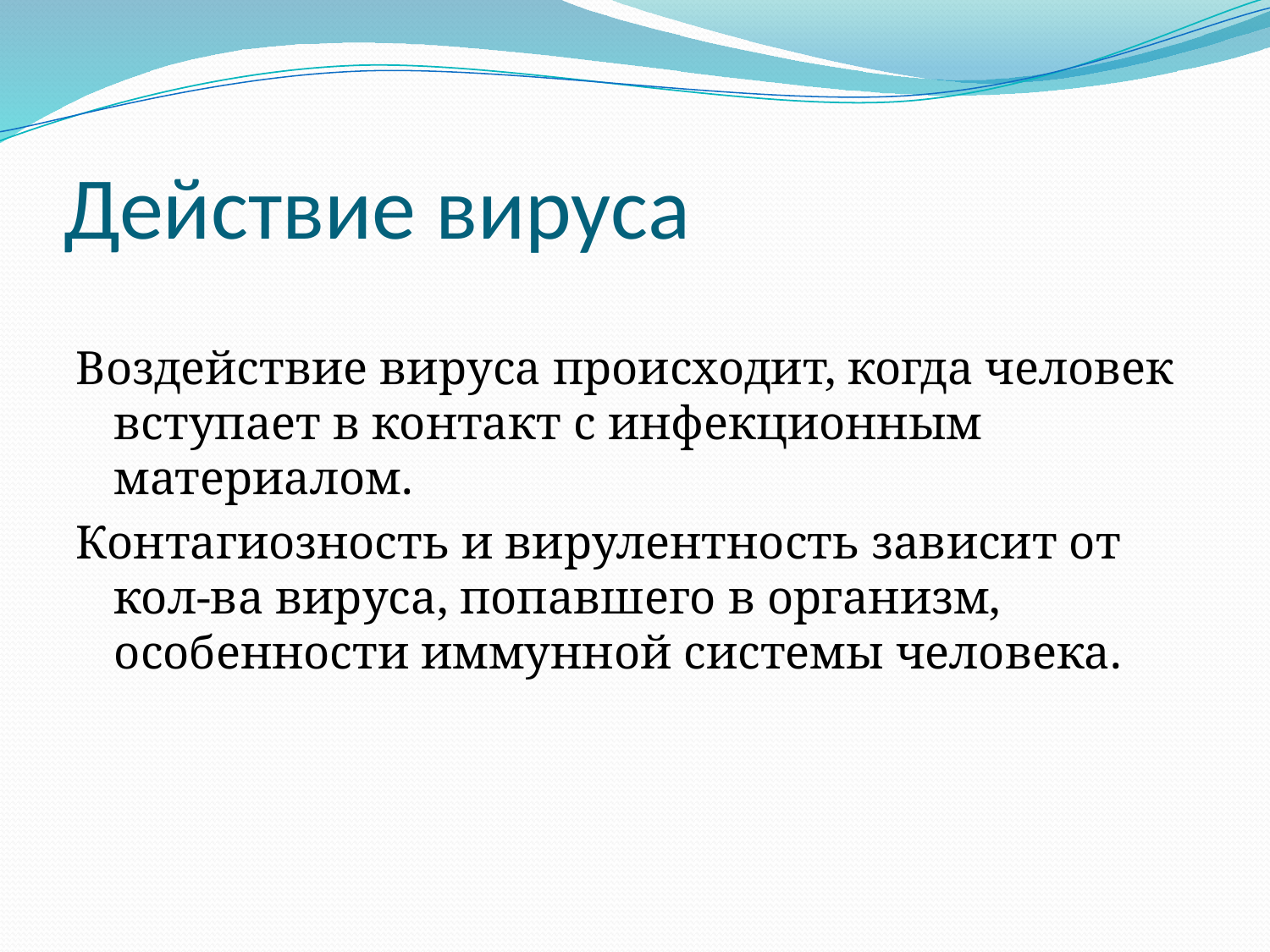

# Действие вируса

Воздействие вируса происходит, когда человек вступает в контакт с инфекционным материалом.
Контагиозность и вирулентность зависит от кол-ва вируса, попавшего в организм, особенности иммунной системы человека.